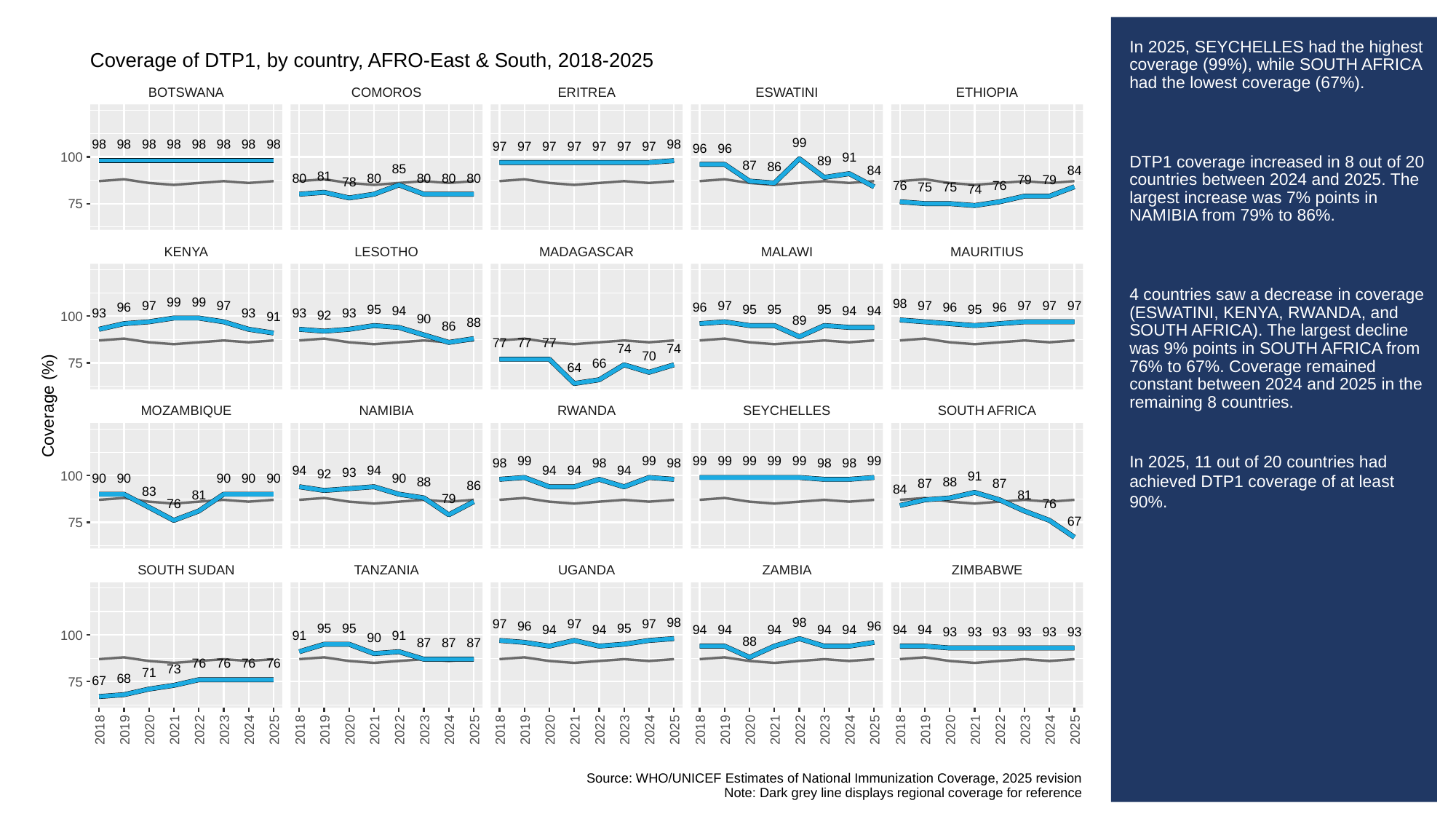

# In 2025, SEYCHELLES had the highest coverage (99%), while SOUTH AFRICA had the lowest coverage (67%).

DTP1 coverage increased in 8 out of 20 countries between 2024 and 2025. The largest increase was 7% points in NAMIBIA from 79% to 86%.

4 countries saw a decrease in coverage (ESWATINI, KENYA, RWANDA, and SOUTH AFRICA). The largest decline was 9% points in SOUTH AFRICA from 76% to 67%. Coverage remained constant between 2024 and 2025 in the remaining 8 countries.

In 2025, 11 out of 20 countries had achieved DTP1 coverage of at least 90%.

Coverage of DTP1, by country, AFRO-East & South, 2018-2025
BOTSWANA
COMOROS
ERITREA
ESWATINI
ETHIOPIA

99
98
98
98
98
98
98
98
98
98
97
97
97
97
97
97
97
96
96
100
91
89

87

86
85
84
84
81
80
80
80
80
80
79
79
78

76
76
75
75
74

75

KENYA
LESOTHO
MADAGASCAR
MALAWI
MAURITIUS

99
99
98
97
97
97
97
97
97
97
96
96
96
96
95
95
95
95
95
94
94
94
93
93
93
93
92
100
91
90
89

88

86

77
77
77

74
74
70
75
66

64

Coverage (%)
MOZAMBIQUE
NAMIBIA
RWANDA
SEYCHELLES
SOUTH AFRICA

99
99
99
99
99
99
99
99
98
98
98
98
98
94
94
94
94
94
93
92
100
91
90
90
90
90
90
90

88
88

87
87
86
84
83

81
81

79

76
76
67
75

SOUTH SUDAN
TANZANIA
UGANDA
ZAMBIA
ZIMBABWE

98
98
97
97
97
96
96
95
95
95
94
94
94
94
94
94
94
94
94
93
93
93
93
93
93
100
91
91
90

88
87
87
87

76
76
76
76
73
71
68
67
75

2018
2019
2020
2021
2022
2023
2024
2025
2018
2019
2020
2021
2022
2023
2024
2025
2018
2019
2020
2021
2022
2023
2024
2025
2018
2019
2020
2021
2022
2023
2024
2025
2018
2019
2020
2021
2022
2023
2024
2025
Source: WHO/UNICEF Estimates of National Immunization Coverage, 2025 revision
Note: Dark grey line displays regional coverage for reference